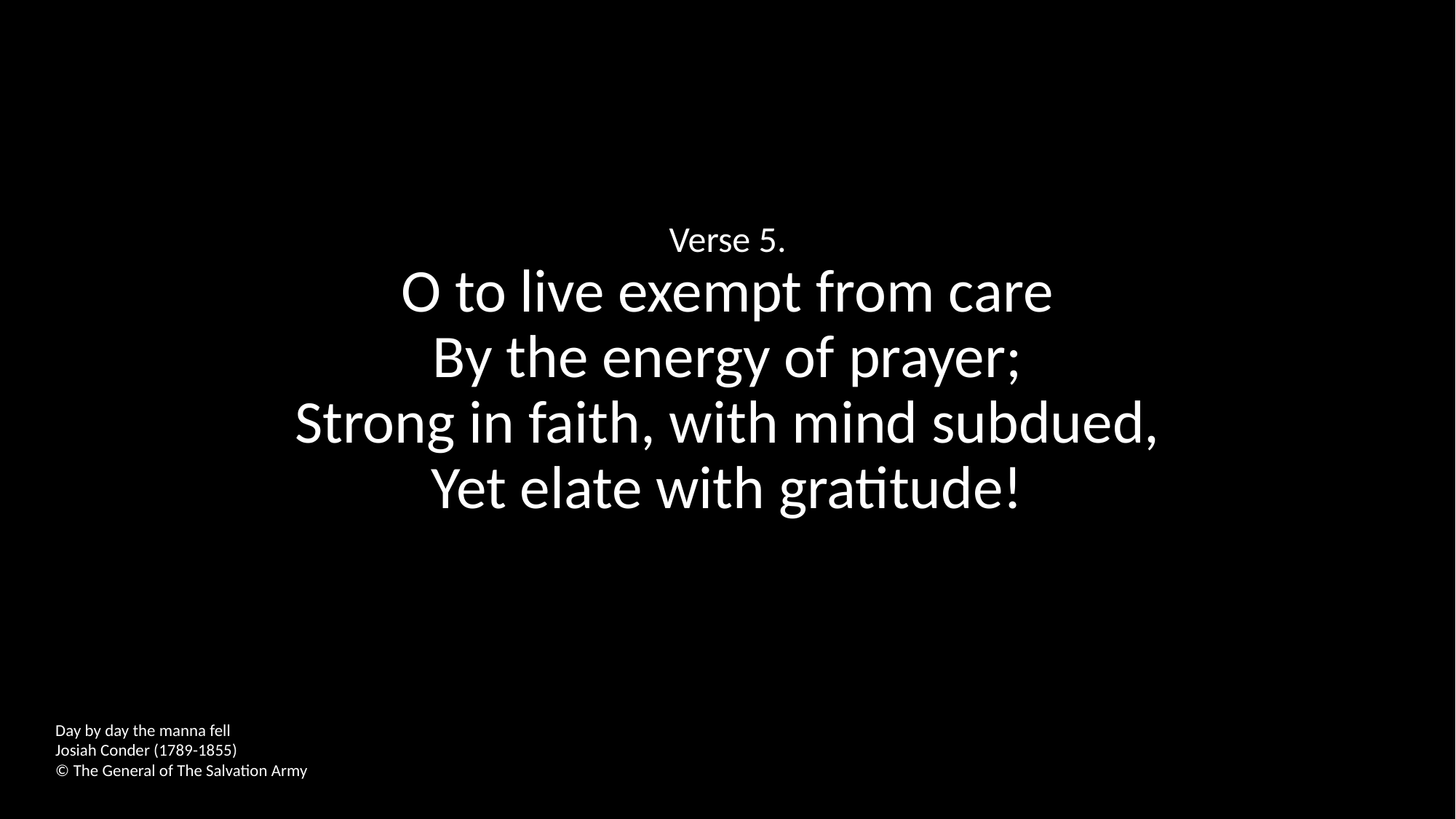

Verse 5.
O to live exempt from care
By the energy of prayer;
Strong in faith, with mind subdued,
Yet elate with gratitude!
Day by day the manna fell
Josiah Conder (1789-1855)
© The General of The Salvation Army